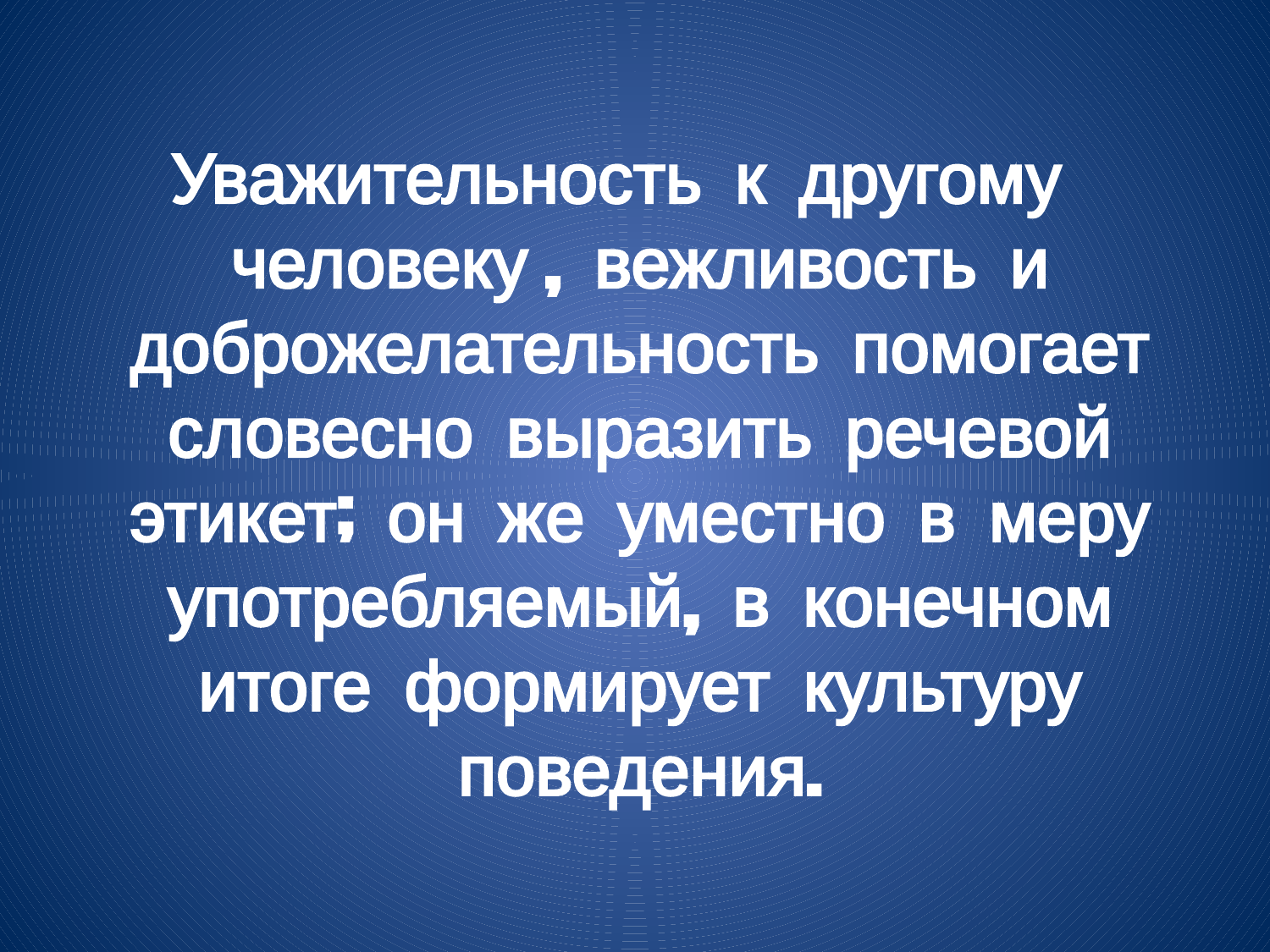

Уважительность  к  другому человеку ,  вежливость  и доброжелательность  помогает словесно  выразить  речевой этикет;  он  же  уместно  в  меру употребляемый,  в  конечном итоге  формирует  культуру поведения.